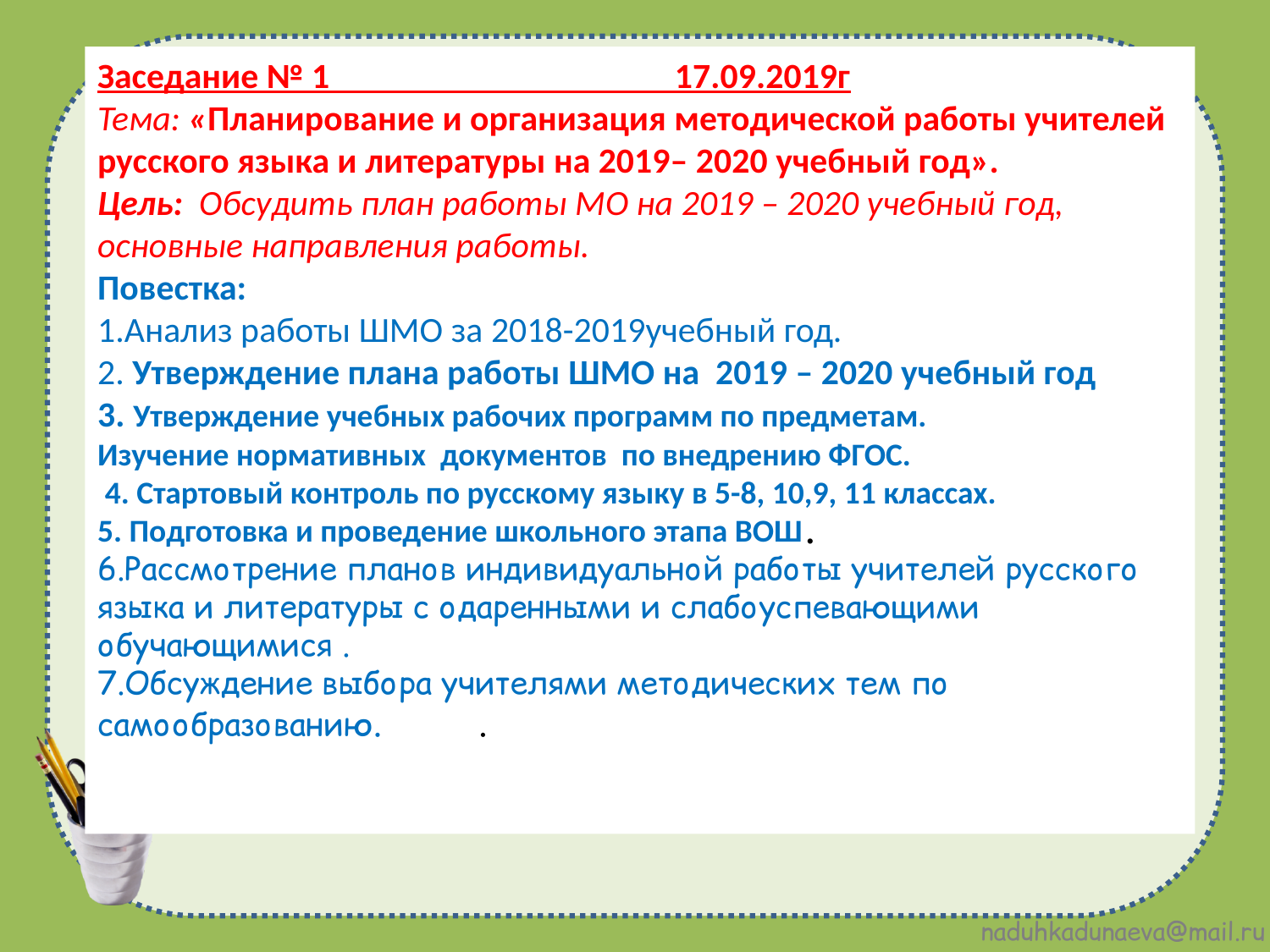

Заседание № 1                                           17.09.2019г
Тема: «Планирование и организация методической работы учителей русского языка и литературы на 2019– 2020 учебный год».
Цель:  Обсудить план работы МО на 2019 – 2020 учебный год, основные направления работы.
Повестка:
1.Анализ работы ШМО за 2018-2019учебный год.
2. Утверждение плана работы ШМО на  2019 – 2020 учебный год
3. Утверждение учебных рабочих программ по предметам.
Изучение нормативных  документов  по внедрению ФГОС.
 4. Стартовый контроль по русскому языку в 5-8, 10,9, 11 классах.
5. Подготовка и проведение школьного этапа ВОШ.
6.Рассмотрение планов индивидуальной работы учителей русского языка и литературы с одаренными и слабоуспевающими обучающимися .
7.Обсуждение выбора учителями методических тем по самообразованию.	.